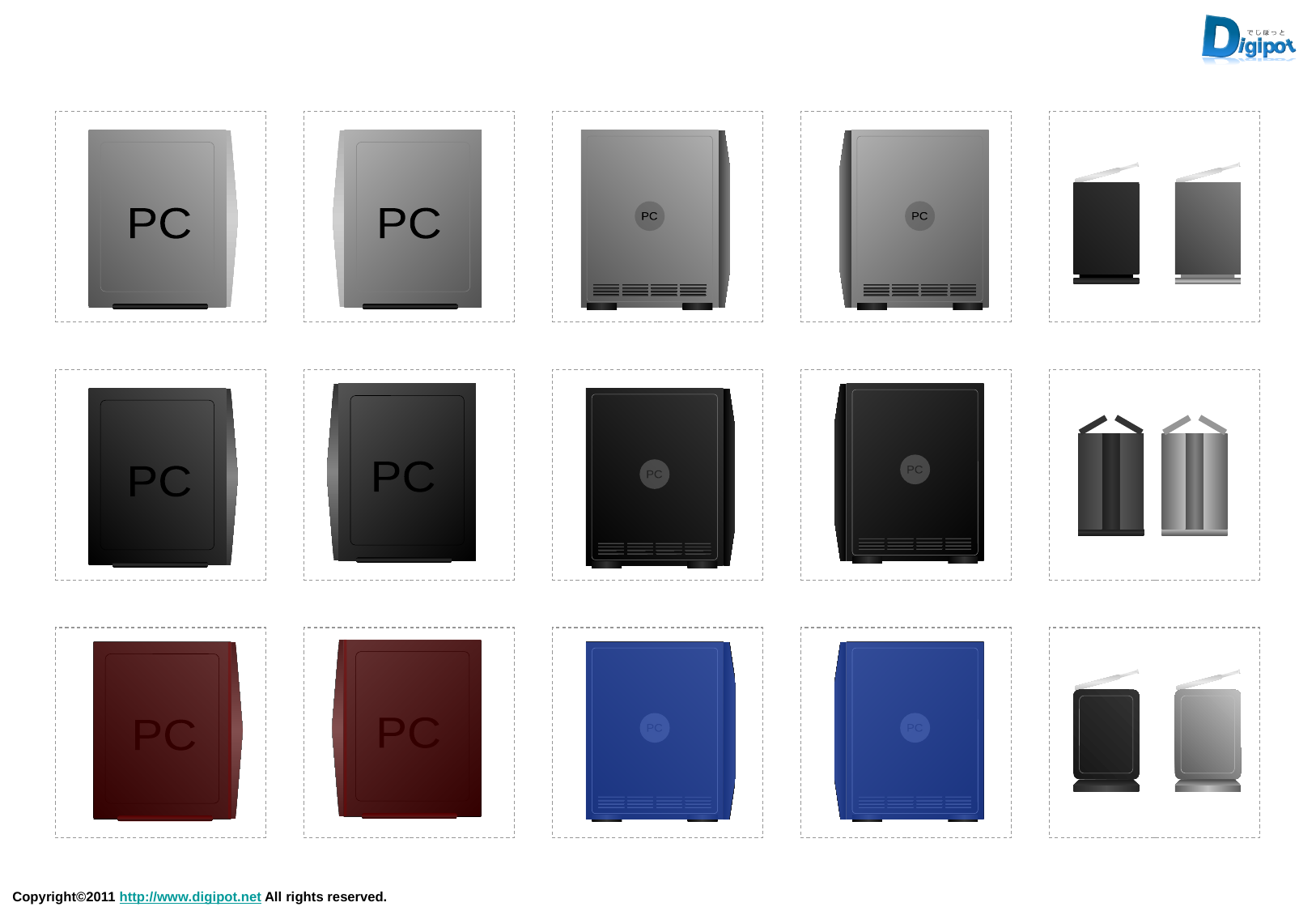

PC

PC

PC

PC

PC

PC

PC

PC

PC

PC

PC

PC